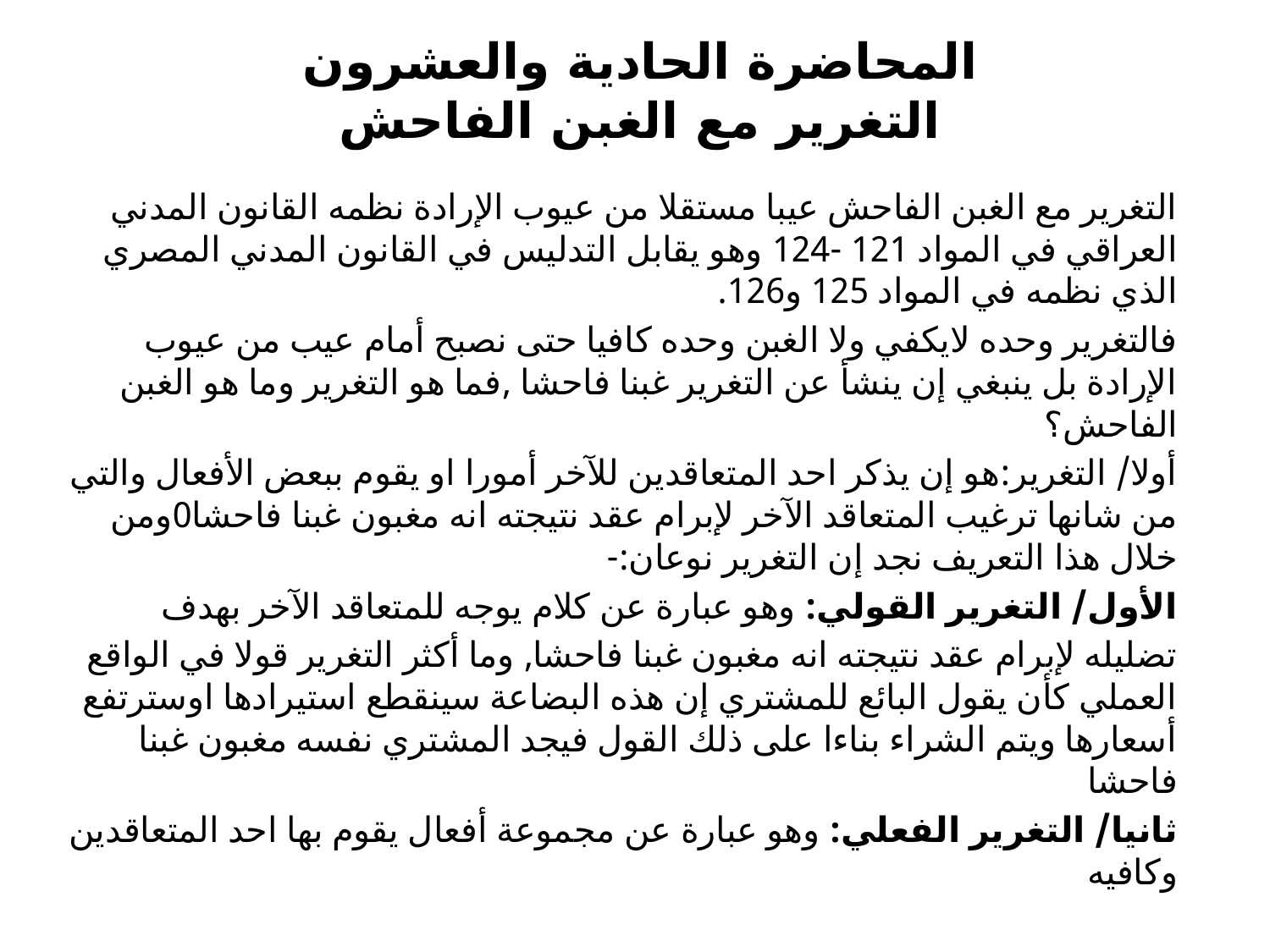

# المحاضرة الحادية والعشرون التغرير مع الغبن الفاحش
التغرير مع الغبن الفاحش عيبا مستقلا من عيوب الإرادة نظمه القانون المدني العراقي في المواد 121 -124 وهو يقابل التدليس في القانون المدني المصري الذي نظمه في المواد 125 و126.
فالتغرير وحده لايكفي ولا الغبن وحده كافيا حتى نصبح أمام عيب من عيوب الإرادة بل ينبغي إن ينشأ عن التغرير غبنا فاحشا ,فما هو التغرير وما هو الغبن الفاحش؟
أولا/ التغرير:هو إن يذكر احد المتعاقدين للآخر أمورا او يقوم ببعض الأفعال والتي من شانها ترغيب المتعاقد الآخر لإبرام عقد نتيجته انه مغبون غبنا فاحشا0ومن خلال هذا التعريف نجد إن التغرير نوعان:-
الأول/ التغرير القولي: وهو عبارة عن كلام يوجه للمتعاقد الآخر بهدف
تضليله لإبرام عقد نتيجته انه مغبون غبنا فاحشا, وما أكثر التغرير قولا في الواقع العملي كأن يقول البائع للمشتري إن هذه البضاعة سينقطع استيرادها اوسترتفع أسعارها ويتم الشراء بناءا على ذلك القول فيجد المشتري نفسه مغبون غبنا فاحشا
ثانيا/ التغرير الفعلي: وهو عبارة عن مجموعة أفعال يقوم بها احد المتعاقدين وكافيه